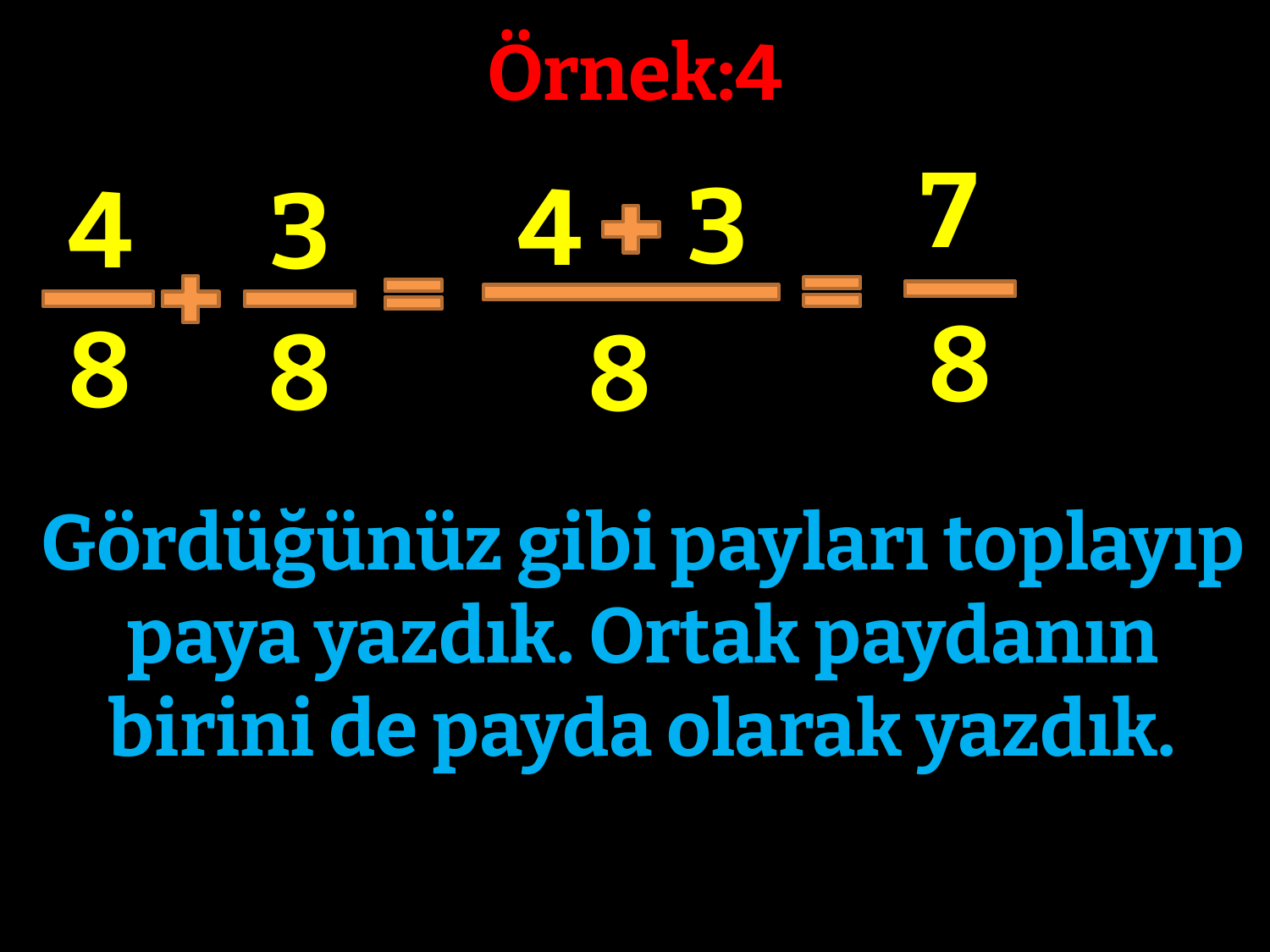

Örnek:4
7
3
4
4
3

8
8
#
8
8
Gördüğünüz gibi payları toplayıp paya yazdık. Ortak paydanın birini de payda olarak yazdık.